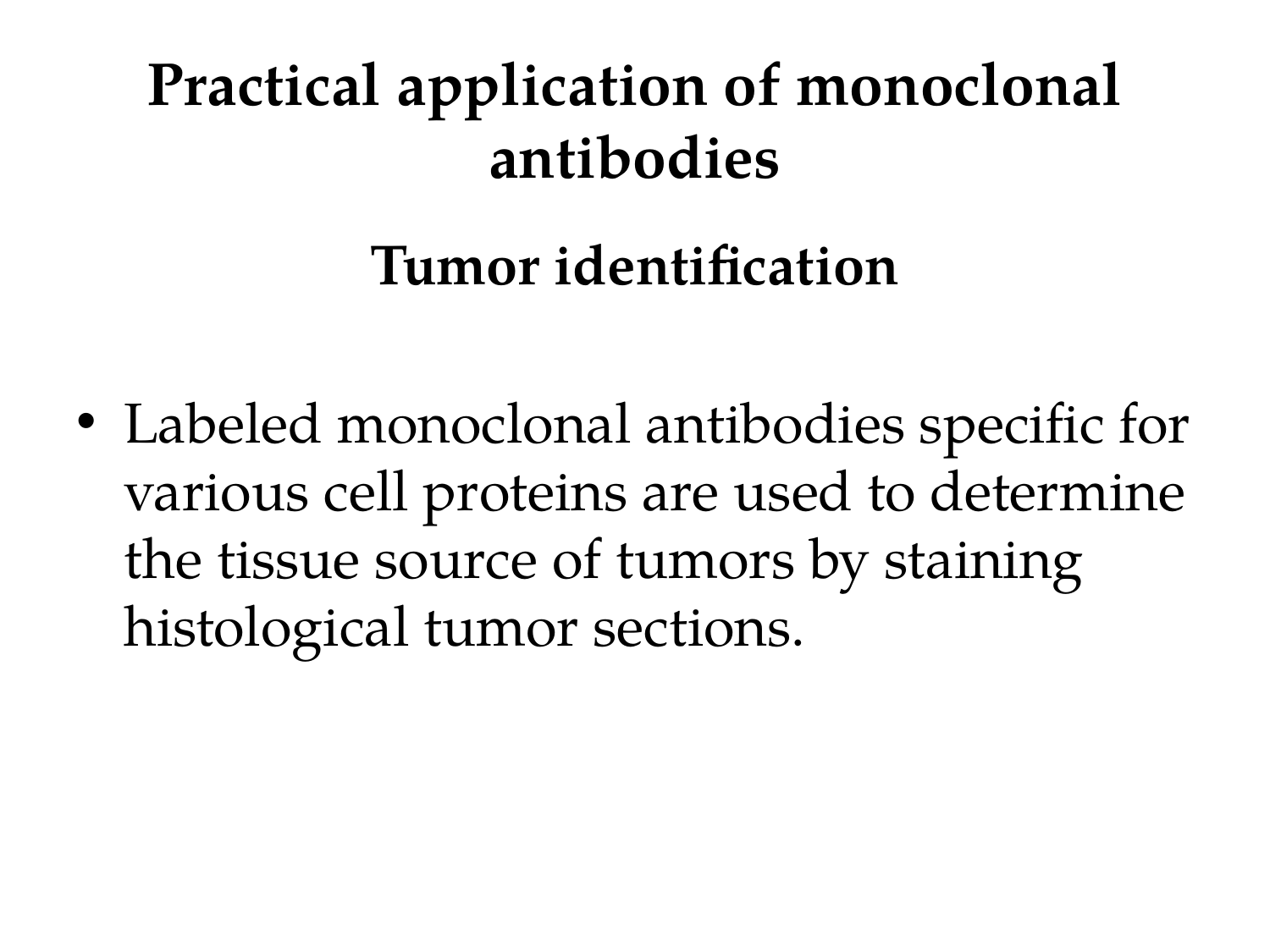

# Practical application of monoclonal antibodies
Tumor identification

Labeled monoclonal antibodies specific for various cell proteins are used to determine the tissue source of tumors by staining histological tumor sections.